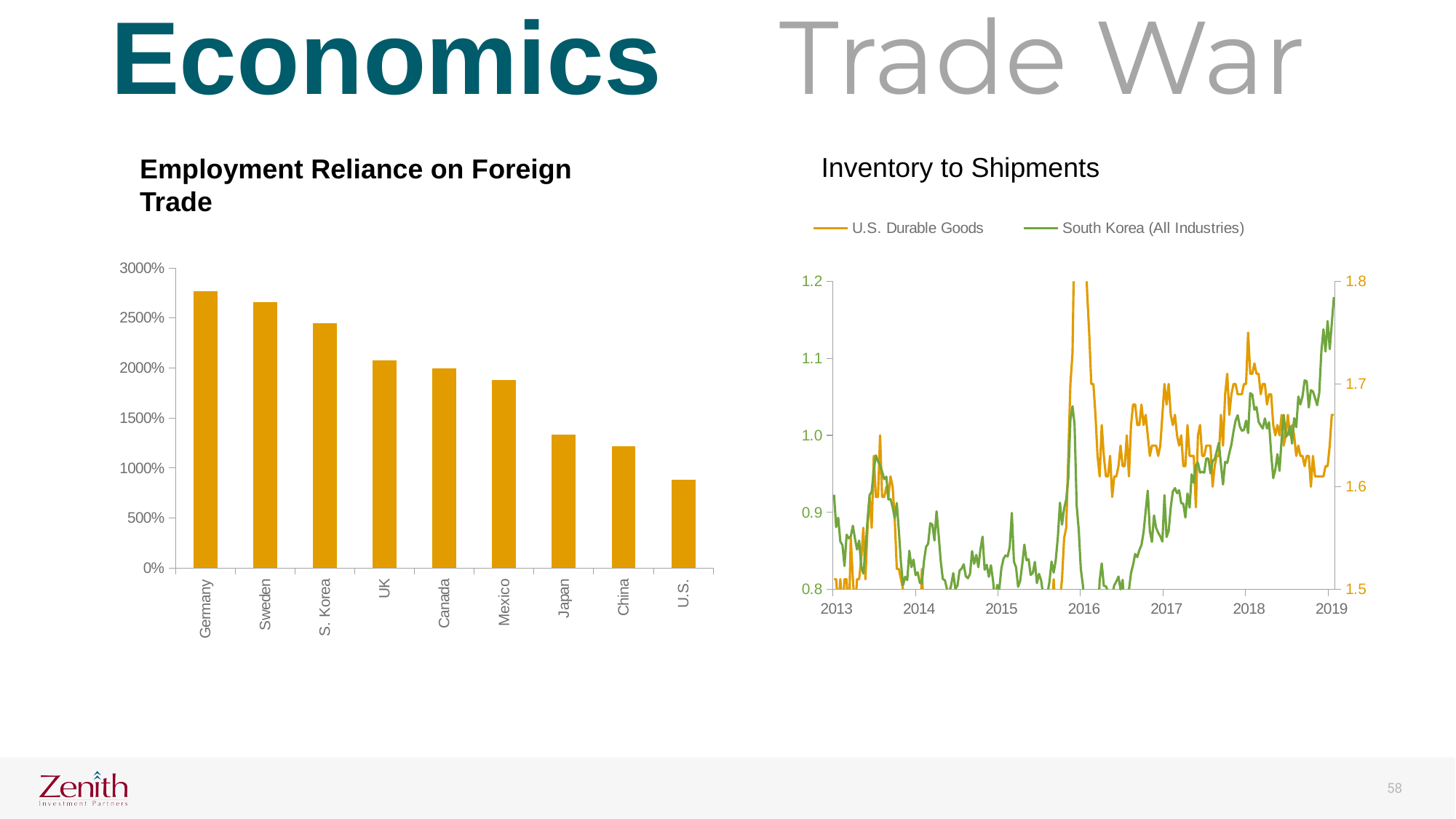

Economics    Trade War

Inventory to Shipments
Employment Reliance on Foreign Trade

### Chart

| Category | Employment Reliant on Foreign Trade |
|---|---|
| Germany | 27.7 |
| Sweden | 26.6 |
| S. Korea | 24.5 |
| UK | 20.8 |
| Canada | 20.0 |
| Mexico | 18.8 |
| Japan | 13.3 |
| China | 12.2 |
| U.S. | 8.8 |

### Chart

| Category | recession | South Korea (All Industries) | U.S. Durable Goods |
|---|---|---|---|
| 36341 | -1.0 | 0.922799439376881 | 1.51 |
| 36372 | -1.0 | 0.880938676112464 | 1.51 |
| 36403 | -1.0 | 0.892970107364013 | 1.48 |
| 36433 | -1.0 | 0.8623149937357993 | 1.51 |
| 36464 | -1.0 | 0.8576271895862544 | 1.48 |
| 36494 | -1.0 | 0.8304228865730495 | 1.51 |
| 36525 | -1.0 | 0.8711116543421134 | 1.51 |
| 36556 | -1.0 | 0.8664301901665189 | 1.46 |
| 36585 | -1.0 | 0.8687919725128846 | 1.55 |
| 36616 | -1.0 | 0.8826001955034214 | 1.51 |
| 36646 | -1.0 | 0.8660063282432245 | 1.48 |
| 36677 | -1.0 | 0.8517903496717056 | 1.51 |
| 36707 | -1.0 | 0.8634229866481973 | 1.51 |
| 36738 | -1.0 | 0.8293269675604656 | 1.53 |
| 36769 | -1.0 | 0.8205904893981971 | 1.56 |
| 36799 | -1.0 | 0.8507627722178494 | 1.51 |
| 36830 | -1.0 | 0.8901580049495526 | 1.56 |
| 36860 | -1.0 | 0.9224652858583509 | 1.59 |
| 36891 | -1.0 | 0.9268869754092002 | 1.56 |
| 36922 | -1.0 | 0.9550025041414648 | 1.63 |
| 36950 | -1.0 | 0.9739625870182398 | 1.59 |
| 36981 | 1.0 | 0.9663481912393574 | 1.59 |
| 37011 | 1.0 | 0.9611443702509787 | 1.65 |
| 37042 | 1.0 | 0.9526473488583782 | 1.59 |
| 37072 | 1.0 | 0.9430719250528861 | 1.59 |
| 37103 | 1.0 | 0.9463042056254568 | 1.6 |
| 37134 | 1.0 | 0.9167292245326928 | 1.59 |
| 37164 | 1.0 | 0.9174726225868363 | 1.61 |
| 37195 | 1.0 | 0.9070170211181049 | 1.6 |
| 37225 | 1.0 | 0.8923185107052314 | 1.57 |
| 37256 | -1.0 | 0.9121002395710537 | 1.52 |
| 37287 | -1.0 | 0.8755089315189083 | 1.52 |
| 37315 | -1.0 | 0.8344800611588173 | 1.51 |
| 37346 | -1.0 | 0.8055785451407842 | 1.5 |
| 37376 | -1.0 | 0.8164081072038599 | 1.45 |
| 37407 | -1.0 | 0.8120072986235364 | 1.44 |
| 37437 | -1.0 | 0.8501532379449794 | 1.45 |
| 37468 | -1.0 | 0.8289889904041563 | 1.45 |
| 37499 | -1.0 | 0.838661242732685 | 1.44 |
| 37529 | -1.0 | 0.8185498583913958 | 1.46 |
| 37560 | -1.0 | 0.8221892111308793 | 1.45 |
| 37590 | -1.0 | 0.8086304900739123 | 1.45 |
| 37621 | -1.0 | 0.8074308863162534 | 1.52 |
| 37652 | -1.0 | 0.8371488570641696 | 1.47 |
| 37680 | -1.0 | 0.8552321683370868 | 1.47 |
| 37711 | -1.0 | 0.8594154958395852 | 1.46 |
| 37741 | -1.0 | 0.8858828807067187 | 1.48 |
| 37772 | -1.0 | 0.8841483426320972 | 1.46 |
| 37802 | -1.0 | 0.8635904514999495 | 1.43 |
| 37833 | -1.0 | 0.9013662406346409 | 1.4 |
| 37864 | -1.0 | 0.8708292650079121 | 1.42 |
| 37894 | -1.0 | 0.8371376098648826 | 1.36 |
| 37925 | -1.0 | 0.8135506058560731 | 1.36 |
| 37955 | -1.0 | 0.8119003466903169 | 1.34 |
| 37986 | -1.0 | 0.8004526534036055 | 1.36 |
| 38017 | -1.0 | 0.7951361104573624 | 1.36 |
| 38046 | -1.0 | 0.8057562824522748 | 1.35 |
| 38077 | -1.0 | 0.8211769097951374 | 1.31 |
| 38107 | -1.0 | 0.8008139445596254 | 1.34 |
| 38138 | -1.0 | 0.8048969542221411 | 1.35 |
| 38168 | -1.0 | 0.8244208026745403 | 1.36 |
| 38199 | -1.0 | 0.8271413586335384 | 1.38 |
| 38230 | -1.0 | 0.8325633487330253 | 1.36 |
| 38260 | -1.0 | 0.8171262699564587 | 1.36 |
| 38291 | -1.0 | 0.8145471695242732 | 1.37 |
| 38321 | -1.0 | 0.8201425864091688 | 1.38 |
| 38352 | -1.0 | 0.8496659755816632 | 1.35 |
| 38383 | -1.0 | 0.8332698003108231 | 1.35 |
| 38411 | -1.0 | 0.8448006724303555 | 1.37 |
| 38442 | -1.0 | 0.8289473684210525 | 1.4 |
| 38472 | -1.0 | 0.8522835536501131 | 1.36 |
| 38503 | -1.0 | 0.868509828028247 | 1.38 |
| 38533 | -1.0 | 0.8255871917426619 | 1.38 |
| 38564 | -1.0 | 0.8319787159396562 | 1.41 |
| 38595 | -1.0 | 0.8164529291751675 | 1.38 |
| 38625 | -1.0 | 0.8313978933854637 | 1.36 |
| 38656 | -1.0 | 0.8118582501501588 | 1.35 |
| 38686 | -1.0 | 0.7847528094512822 | 1.36 |
| 38717 | -1.0 | 0.8058509532062391 | 1.32 |
| 38748 | -1.0 | 0.8005022696140313 | 1.36 |
| 38776 | -1.0 | 0.8274169756958326 | 1.34 |
| 38807 | -1.0 | 0.8396810006964454 | 1.35 |
| 38837 | -1.0 | 0.844324889579922 | 1.41 |
| 38868 | -1.0 | 0.8428017247205439 | 1.38 |
| 38898 | -1.0 | 0.855672905707567 | 1.39 |
| 38929 | -1.0 | 0.8992296363430384 | 1.47 |
| 38960 | -1.0 | 0.8362091992093594 | 1.43 |
| 38990 | -1.0 | 0.8286823331934536 | 1.47 |
| 39021 | -1.0 | 0.8034628939169518 | 1.48 |
| 39051 | -1.0 | 0.8111601756052477 | 1.47 |
| 39082 | -1.0 | 0.8330355500670013 | 1.43 |
| 39113 | -1.0 | 0.8581408054948486 | 1.49 |
| 39141 | -1.0 | 0.8379374085389335 | 1.47 |
| 39172 | -1.0 | 0.8393065835605765 | 1.45 |
| 39202 | -1.0 | 0.8187824082965238 | 1.45 |
| 39233 | -1.0 | 0.8214099879433974 | 1.44 |
| 39263 | -1.0 | 0.835657611533514 | 1.45 |
| 39294 | -1.0 | 0.8081592705468421 | 1.45 |
| 39325 | -1.0 | 0.820243156560006 | 1.43 |
| 39355 | -1.0 | 0.8117245773829603 | 1.46 |
| 39386 | -1.0 | 0.7929578481378116 | 1.47 |
| 39416 | -1.0 | 0.7819345018669585 | 1.46 |
| 39447 | 1.0 | 0.794187482192041 | 1.48 |
| 39478 | 1.0 | 0.8103255693642637 | 1.46 |
| 39507 | 1.0 | 0.8361165372337891 | 1.47 |
| 39538 | 1.0 | 0.821779741465187 | 1.51 |
| 39568 | 1.0 | 0.8379892862177529 | 1.47 |
| 39599 | 1.0 | 0.8678885979528684 | 1.49 |
| 39629 | 1.0 | 0.9124943185895751 | 1.49 |
| 39660 | 1.0 | 0.8841225098893811 | 1.51 |
| 39691 | 1.0 | 0.9050479756329532 | 1.55 |
| 39721 | 1.0 | 0.916852577630389 | 1.56 |
| 39752 | 1.0 | 0.9444901265325659 | 1.63 |
| 39782 | 1.0 | 1.0202158689194456 | 1.7 |
| 39813 | 1.0 | 1.037732018561485 | 1.73 |
| 39844 | 1.0 | 1.0142940831868776 | 1.86 |
| 39872 | 1.0 | 0.9088431461166578 | 1.85 |
| 39903 | 1.0 | 0.876743133915265 | 1.84 |
| 39933 | 1.0 | 0.8268080408718645 | 1.88 |
| 39964 | 1.0 | 0.8054101555037634 | 1.89 |
| 39994 | 1.0 | 0.7703280680437424 | 1.85 |
| 40025 | -1.0 | 0.7548819446112458 | 1.79 |
| 40056 | -1.0 | 0.7761008738833036 | 1.75 |
| 40086 | -1.0 | 0.7584639589767496 | 1.7 |
| 40117 | -1.0 | 0.7599560138107175 | 1.7 |
| 40147 | -1.0 | 0.7540120039624729 | 1.67 |
| 40178 | -1.0 | 0.7542759211653812 | 1.63 |
| 40209 | -1.0 | 0.8113765904772872 | 1.61 |
| 40237 | -1.0 | 0.8338158060345321 | 1.66 |
| 40268 | -1.0 | 0.8047073791348601 | 1.63 |
| 40298 | -1.0 | 0.8039666885820732 | 1.61 |
| 40329 | -1.0 | 0.7976433757989477 | 1.61 |
| 40359 | -1.0 | 0.788827666052056 | 1.63 |
| 40390 | -1.0 | 0.7933303376556682 | 1.59 |
| 40421 | -1.0 | 0.8053695596188515 | 1.61 |
| 40451 | -1.0 | 0.8104866346812886 | 1.61 |
| 40482 | -1.0 | 0.8167132116004298 | 1.62 |
| 40512 | -1.0 | 0.8000929603650806 | 1.64 |
| 40543 | -1.0 | 0.8123980935657845 | 1.62 |
| 40574 | -1.0 | 0.7708080071318583 | 1.62 |
| 40602 | -1.0 | 0.7928640046779717 | 1.65 |
| 40633 | -1.0 | 0.7996194981489099 | 1.61 |
| 40663 | -1.0 | 0.821404772812461 | 1.66 |
| 40694 | -1.0 | 0.8319909727110854 | 1.68 |
| 40724 | -1.0 | 0.8460629597665722 | 1.68 |
| 40755 | -1.0 | 0.8419438861315065 | 1.66 |
| 40786 | -1.0 | 0.8510603388161943 | 1.66 |
| 40816 | -1.0 | 0.8576924642755364 | 1.68 |
| 40847 | -1.0 | 0.8741923686456174 | 1.66 |
| 40877 | -1.0 | 0.9012915891713165 | 1.67 |
| 40908 | -1.0 | 0.9281976744186047 | 1.65 |
| 40939 | -1.0 | 0.8759854396267396 | 1.63 |
| 40968 | -1.0 | 0.8616889845369042 | 1.64 |
| 40999 | -1.0 | 0.8961081658652859 | 1.64 |
| 41029 | -1.0 | 0.8799533563171771 | 1.64 |
| 41060 | -1.0 | 0.8736624610716283 | 1.63 |
| 41090 | -1.0 | 0.8688137780825234 | 1.64 |
| 41121 | -1.0 | 0.8622318120750723 | 1.67 |
| 41152 | -1.0 | 0.9222704870102748 | 1.7 |
| 41182 | -1.0 | 0.8679825270991749 | 1.68 |
| 41213 | -1.0 | 0.8760516097718816 | 1.7 |
| 41243 | -1.0 | 0.9068544487427467 | 1.67 |
| 41274 | -1.0 | 0.9270270806861499 | 1.66 |
| 41305 | -1.0 | 0.9315180205266925 | 1.67 |
| 41333 | -1.0 | 0.9249337562229003 | 1.65 |
| 41364 | -1.0 | 0.9287999185004076 | 1.64 |
| 41394 | -1.0 | 0.9120748506643911 | 1.65 |
| 41425 | -1.0 | 0.9110498242211178 | 1.62 |
| 41455 | -1.0 | 0.8932963347440709 | 1.62 |
| 41486 | -1.0 | 0.9245194847413547 | 1.66 |
| 41517 | -1.0 | 0.9061669377553854 | 1.63 |
| 41547 | -1.0 | 0.9494056100639173 | 1.63 |
| 41578 | -1.0 | 0.938393390404141 | 1.63 |
| 41608 | -1.0 | 0.9611026432954956 | 1.58 |
| 41639 | -1.0 | 0.9643266532274003 | 1.65 |
| 41670 | -1.0 | 0.9516790084346414 | 1.66 |
| 41698 | -1.0 | 0.9526228259998397 | 1.63 |
| 41729 | -1.0 | 0.9516205815844805 | 1.63 |
| 41759 | -1.0 | 0.9700075930144267 | 1.64 |
| 41790 | -1.0 | 0.9697618086394832 | 1.64 |
| 41820 | -1.0 | 0.9506897505830271 | 1.64 |
| 41851 | -1.0 | 0.9667441675609076 | 1.6 |
| 41882 | -1.0 | 0.9689947517157852 | 1.62 |
| 41912 | -1.0 | 0.9792021233487317 | 1.63 |
| 41943 | -1.0 | 0.9903854005062465 | 1.63 |
| 41973 | -1.0 | 0.9621054109341782 | 1.67 |
| 42004 | -1.0 | 0.936283759877344 | 1.64 |
| 42035 | -1.0 | 0.9655172413793104 | 1.69 |
| 42063 | -1.0 | 0.964179104477612 | 1.71 |
| 42094 | -1.0 | 0.9767911200807265 | 1.67 |
| 42124 | -1.0 | 0.9879759519038076 | 1.69 |
| 42155 | -1.0 | 1.005086469989827 | 1.7 |
| 42185 | -1.0 | 1.0190954773869347 | 1.7 |
| 42216 | -1.0 | 1.0261569416498992 | 1.69 |
| 42247 | -1.0 | 1.011764705882353 | 1.69 |
| 42277 | -1.0 | 1.0058651026392962 | 1.69 |
| 42308 | -1.0 | 1.0068897637795275 | 1.7 |
| 42338 | -1.0 | 1.0190380761523046 | 1.7 |
| 42369 | -1.0 | 1.003 | 1.75 |
| 42400 | -1.0 | 1.0548223350253807 | 1.71 |
| 42429 | -1.0 | 1.0527363184079601 | 1.71 |
| 42460 | -1.0 | 1.0333006856023508 | 1.72 |
| 42490 | -1.0 | 1.0368525896414342 | 1.71 |
| 42521 | -1.0 | 1.017578125 | 1.71 |
| 42551 | -1.0 | 1.012807881773399 | 1.69 |
| 42582 | -1.0 | 1.0088408644400786 | 1.7 |
| 42613 | -1.0 | 1.021978021978022 | 1.7 |
| 42643 | -1.0 | 1.008910891089109 | 1.68 |
| 42674 | -1.0 | 1.0170682730923695 | 1.69 |
| 42704 | -1.0 | 0.9758687258687259 | 1.69 |
| 42735 | -1.0 | 0.9444444444444443 | 1.66 |
| 42766 | -1.0 | 0.9556840077071291 | 1.65 |
| 42794 | -1.0 | 0.9755142017629774 | 1.66 |
| 42825 | -1.0 | 0.9540229885057471 | 1.65 |
| 42855 | -1.0 | 0.9941348973607038 | 1.67 |
| 42886 | -1.0 | 1.0264705882352942 | 1.64 |
| 42916 | -1.0 | 0.9980430528375733 | 1.65 |
| 42947 | -1.0 | 1.0009737098344693 | 1.67 |
| 42978 | -1.0 | 1.011684518013632 | 1.65 |
| 43008 | -1.0 | 0.9893924783027964 | 1.66 |
| 43039 | -1.0 | 1.0223084384093115 | 1.65 |
| 43069 | -1.0 | 1.010566762728146 | 1.63 |
| 43100 | -1.0 | 1.0504451038575668 | 1.64 |
| 43131 | -1.0 | 1.040156709108717 | 1.63 |
| 43159 | -1.0 | 1.050930460333007 | 1.63 |
| 43190 | -1.0 | 1.0712871287128714 | 1.62 |
| 43220 | -1.0 | 1.0703812316715542 | 1.63 |
| 43251 | -1.0 | 1.0362595419847327 | 1.63 |
| 43281 | -1.0 | 1.0587102983638113 | 1.6 |
| 43312 | -1.0 | 1.0569498069498071 | 1.63 |
| 43343 | -1.0 | 1.0483870967741935 | 1.61 |
| 43373 | -1.0 | 1.0391969407265775 | 1.61 |
| 43404 | -1.0 | 1.0550807217473883 | 1.61 |
| 43434 | -1.0 | 1.1083984375 | 1.61 |
| 43465 | -1.0 | 1.1376237623762377 | 1.61 |
| 43496 | -1.0 | 1.1089303238469086 | 1.62 |
| 43524 | -1.0 | 1.1483350151362262 | 1.62 |
| 43555 | -1.0 | 1.111984282907662 | 1.64 |
| 43585 | -1.0 | 1.1451135241855874 | 1.67 |
| 43616 | -1.0 | 1.179358 | 1.67 |